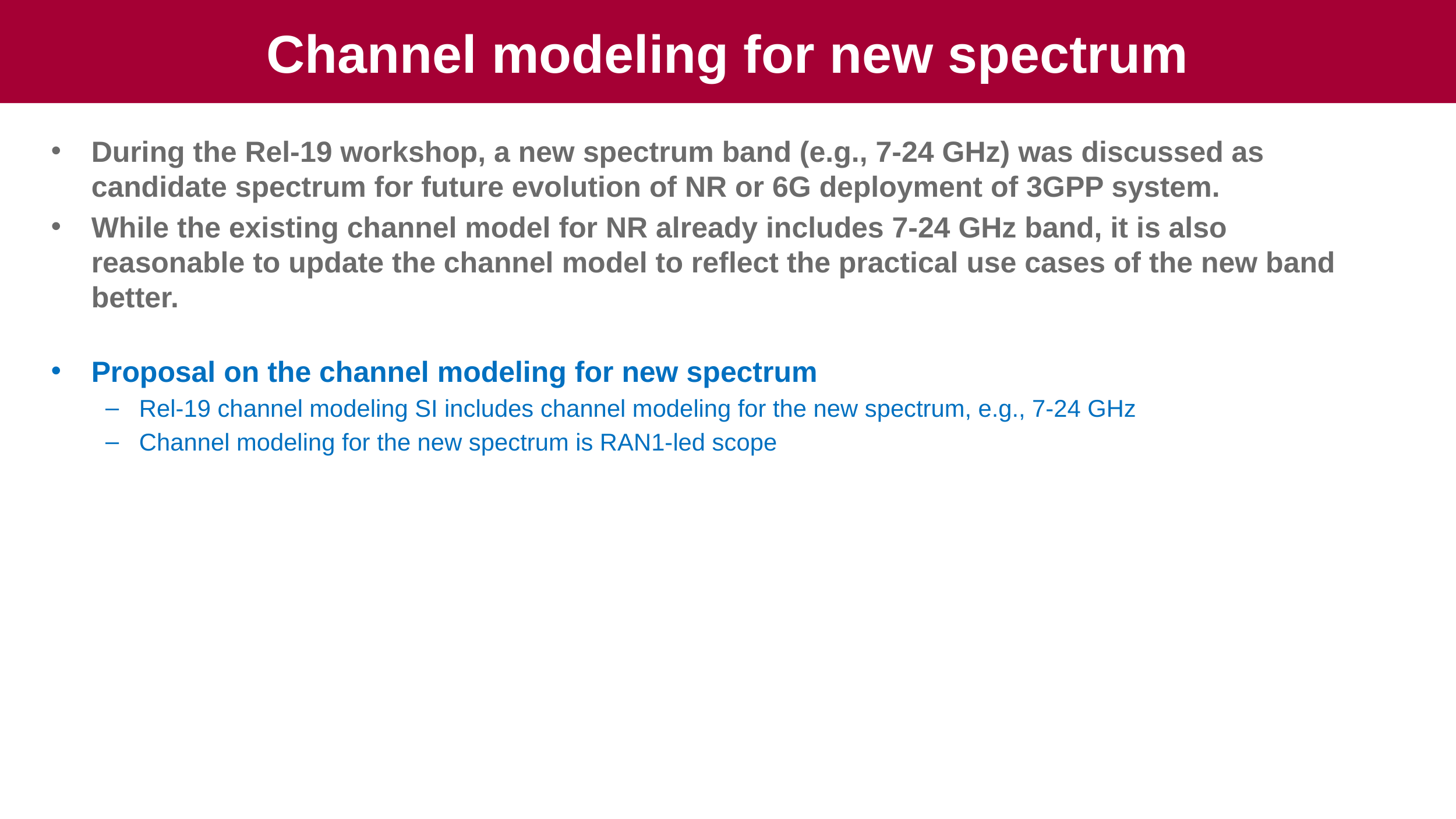

# Channel modeling for new spectrum
During the Rel-19 workshop, a new spectrum band (e.g., 7-24 GHz) was discussed as candidate spectrum for future evolution of NR or 6G deployment of 3GPP system.
While the existing channel model for NR already includes 7-24 GHz band, it is also reasonable to update the channel model to reflect the practical use cases of the new band better.

Proposal on the channel modeling for new spectrum
Rel-19 channel modeling SI includes channel modeling for the new spectrum, e.g., 7-24 GHz
Channel modeling for the new spectrum is RAN1-led scope